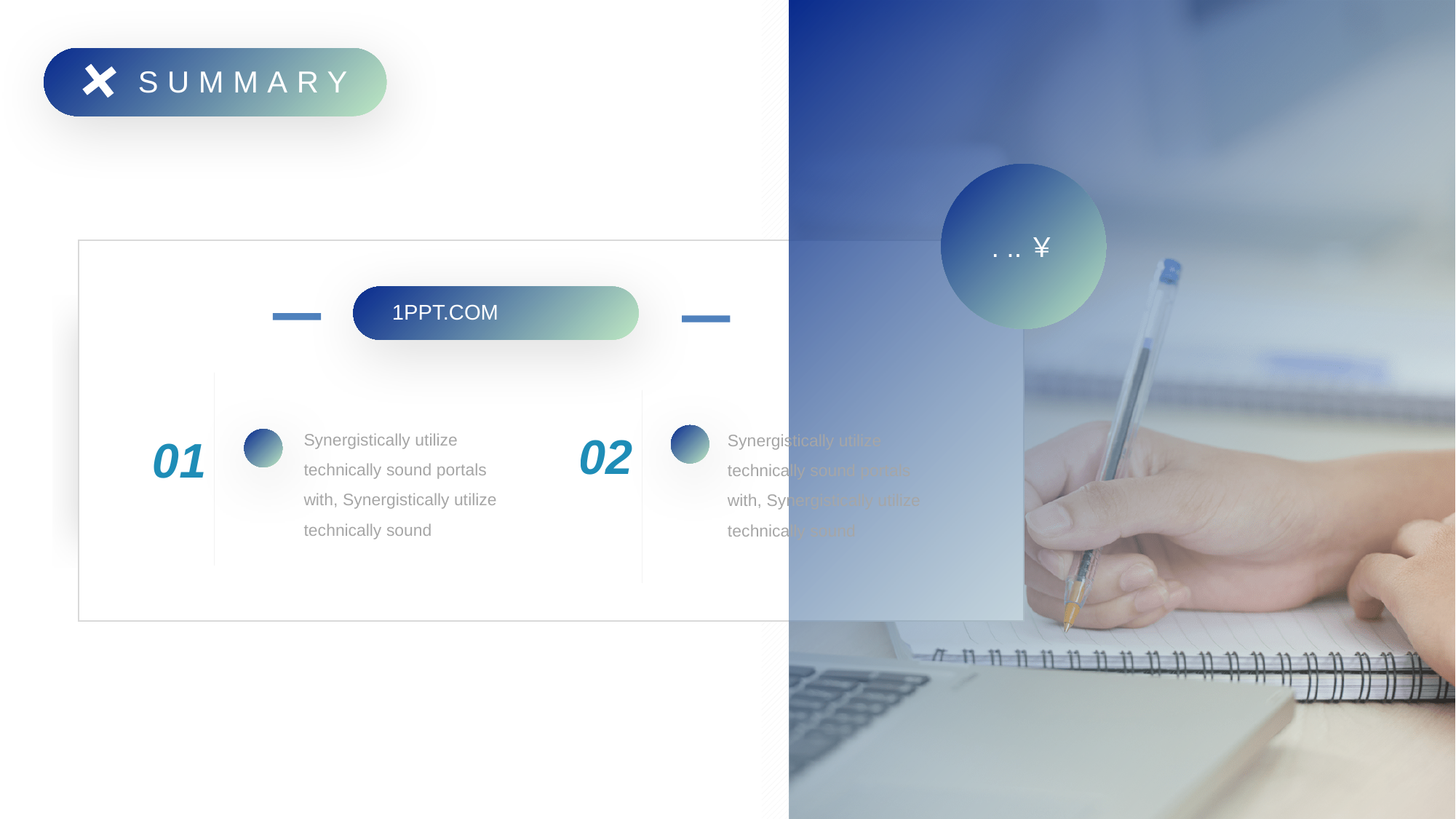

SUMMARY
. ..￥

1PPT.COM

Synergistically utilize technically sound portals with, Synergistically utilize technically sound
Synergistically utilize technically sound portals with, Synergistically utilize technically sound
02
0 1